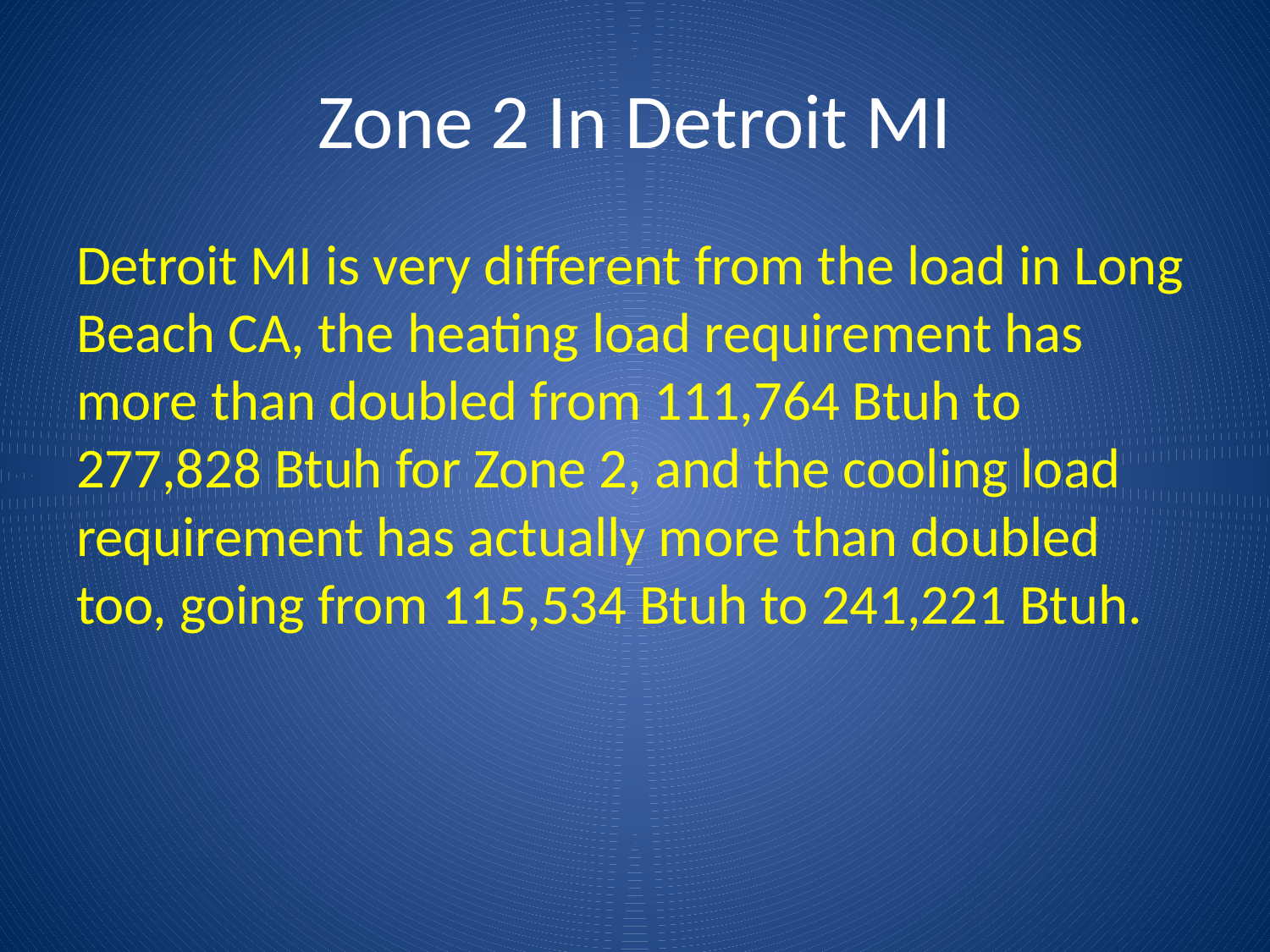

# Zone 2 In Detroit MI
Detroit MI is very different from the load in Long Beach CA, the heating load requirement has more than doubled from 111,764 Btuh to 277,828 Btuh for Zone 2, and the cooling load requirement has actually more than doubled too, going from 115,534 Btuh to 241,221 Btuh.